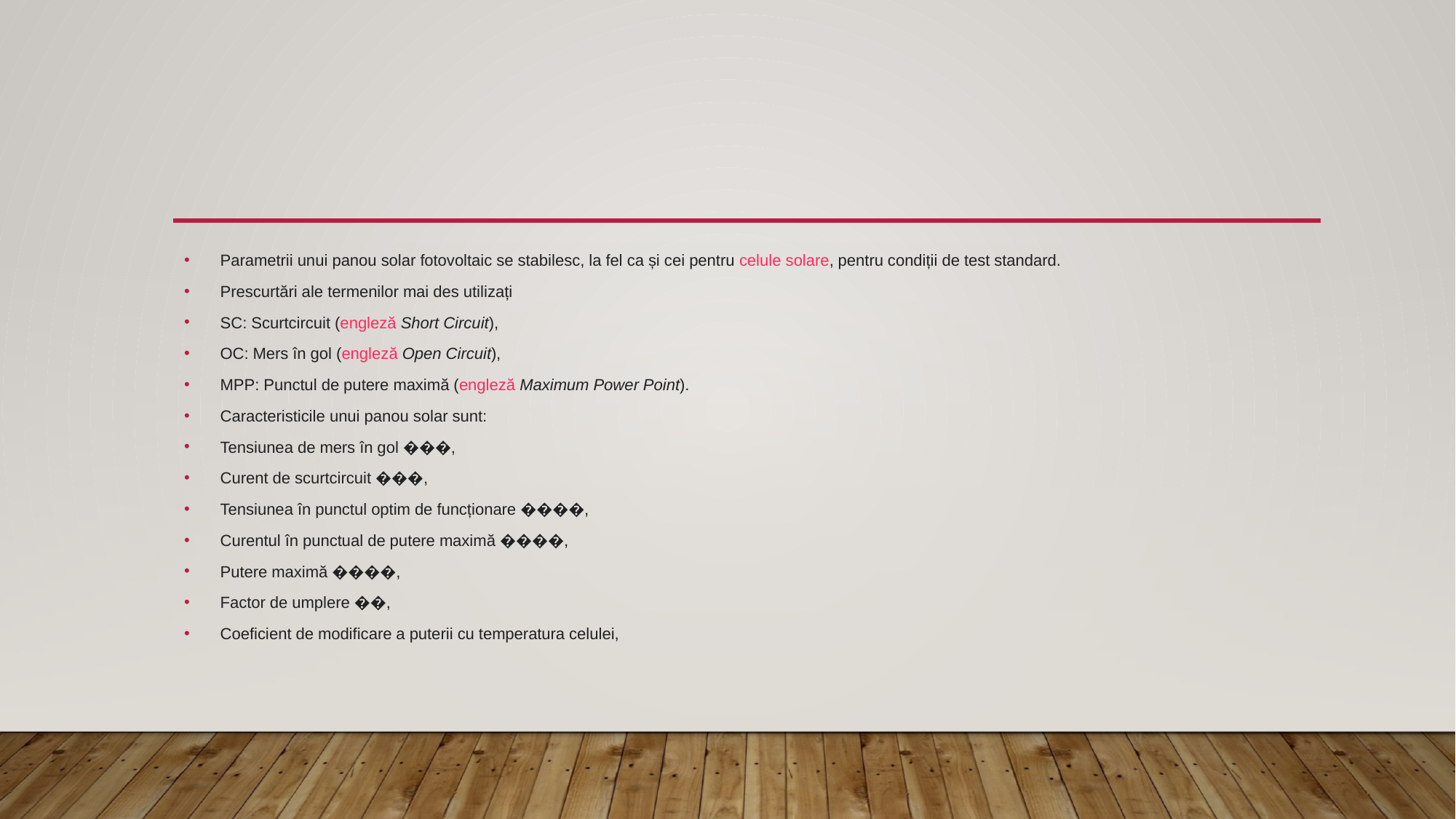

Parametrii unui panou solar fotovoltaic se stabilesc, la fel ca și cei pentru celule solare, pentru condiții de test standard.
Prescurtări ale termenilor mai des utilizați
SC: Scurtcircuit (engleză Short Circuit),
OC: Mers în gol (engleză Open Circuit),
MPP: Punctul de putere maximă (engleză Maximum Power Point).
Caracteristicile unui panou solar sunt:
Tensiunea de mers în gol ���,
Curent de scurtcircuit ���,
Tensiunea în punctul optim de funcționare ����,
Curentul în punctual de putere maximă ����,
Putere maximă ����,
Factor de umplere ��,
Coeficient de modificare a puterii cu temperatura celulei,